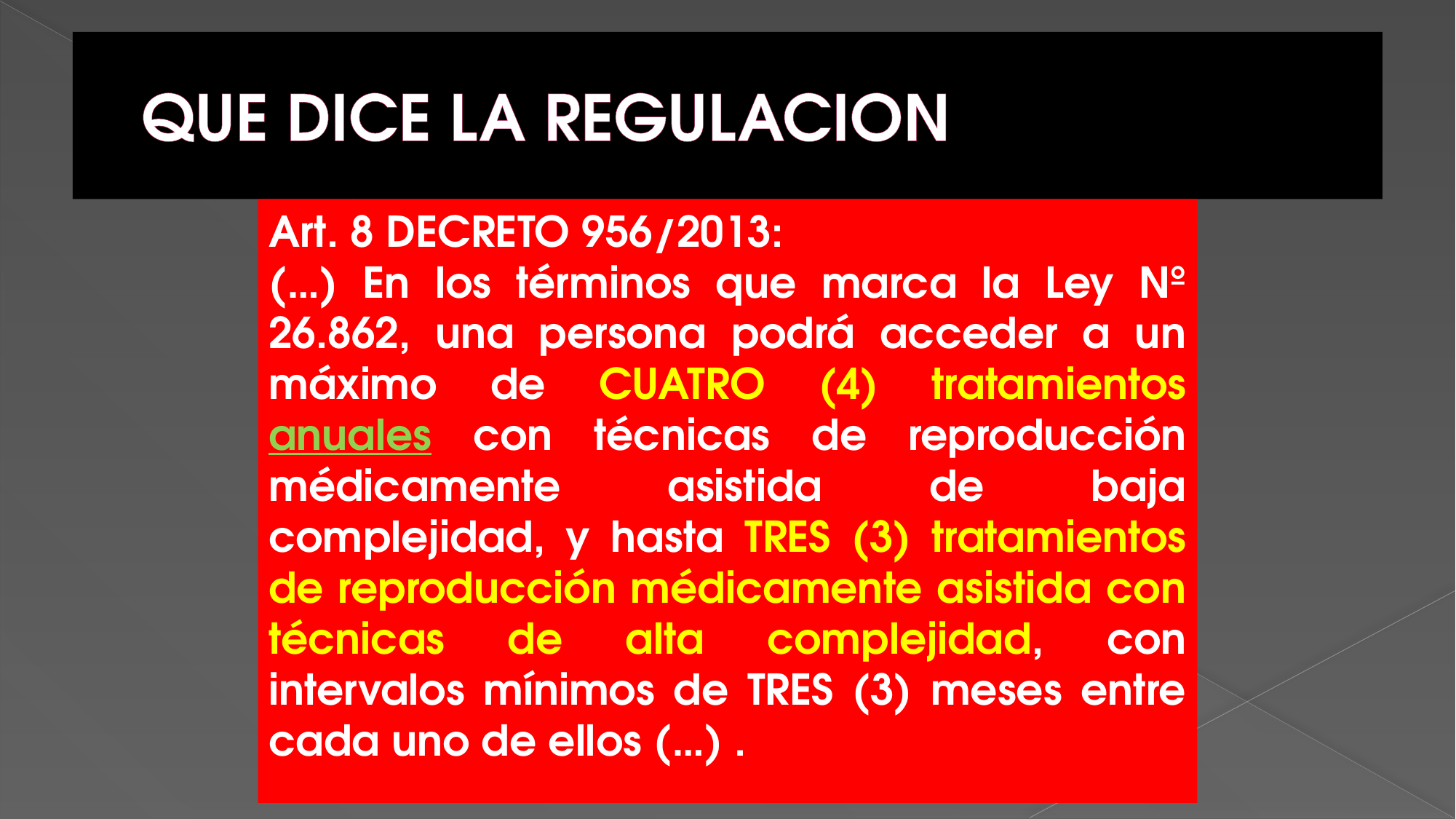

# QUE DICE LA REGULACION
Art. 8 DECRETO 956/2013:
(…) En los términos que marca la Ley Nº 26.862, una persona podrá acceder a un máximo de CUATRO (4) tratamientos anuales con técnicas de reproducción médicamente asistida de baja complejidad, y hasta TRES (3) tratamientos de reproducción médicamente asistida con técnicas de alta complejidad, con intervalos mínimos de TRES (3) meses entre cada uno de ellos (…) .